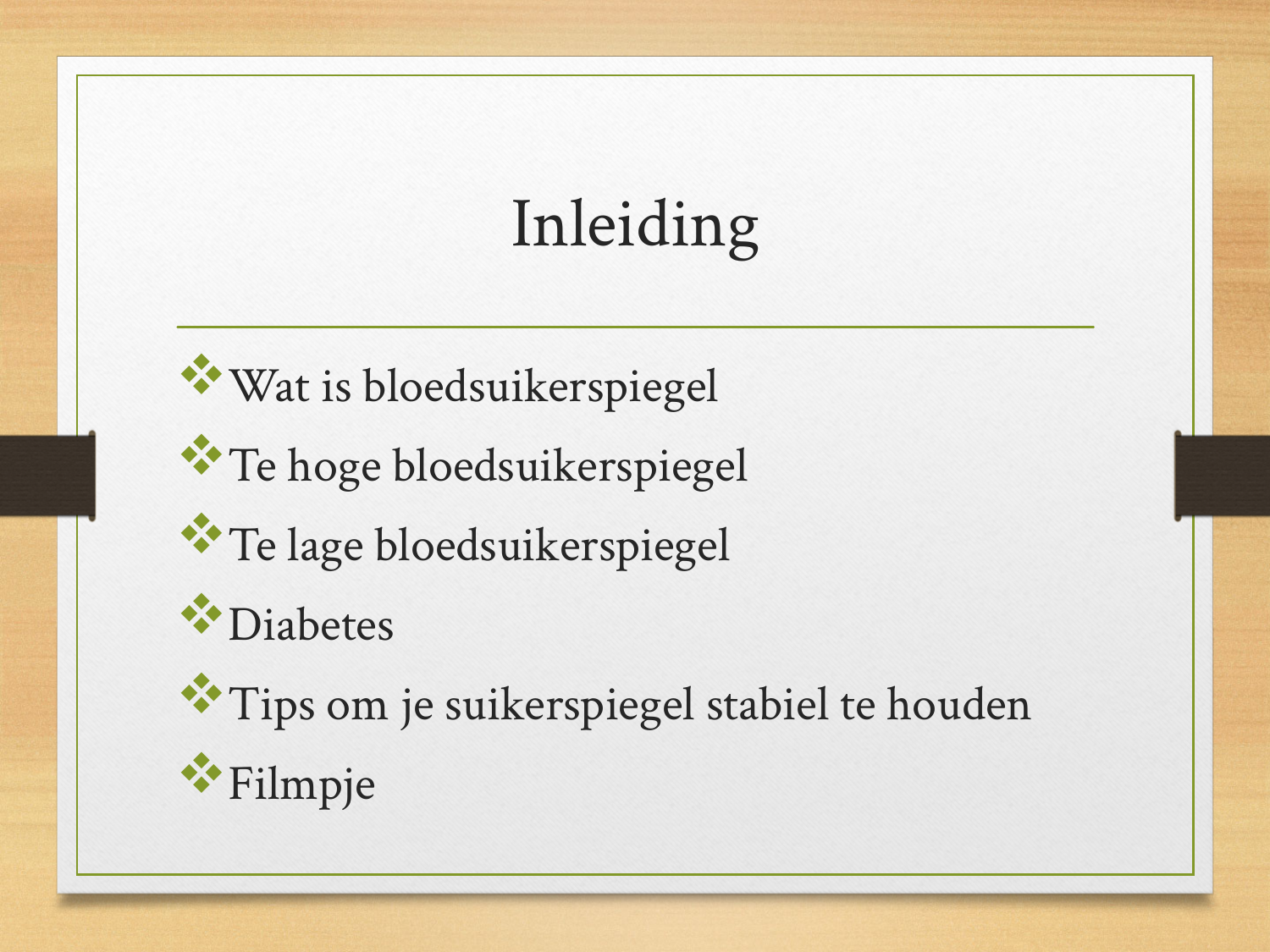

# Inleiding
Wat is bloedsuikerspiegel
Te hoge bloedsuikerspiegel
Te lage bloedsuikerspiegel
Diabetes
Tips om je suikerspiegel stabiel te houden
Filmpje